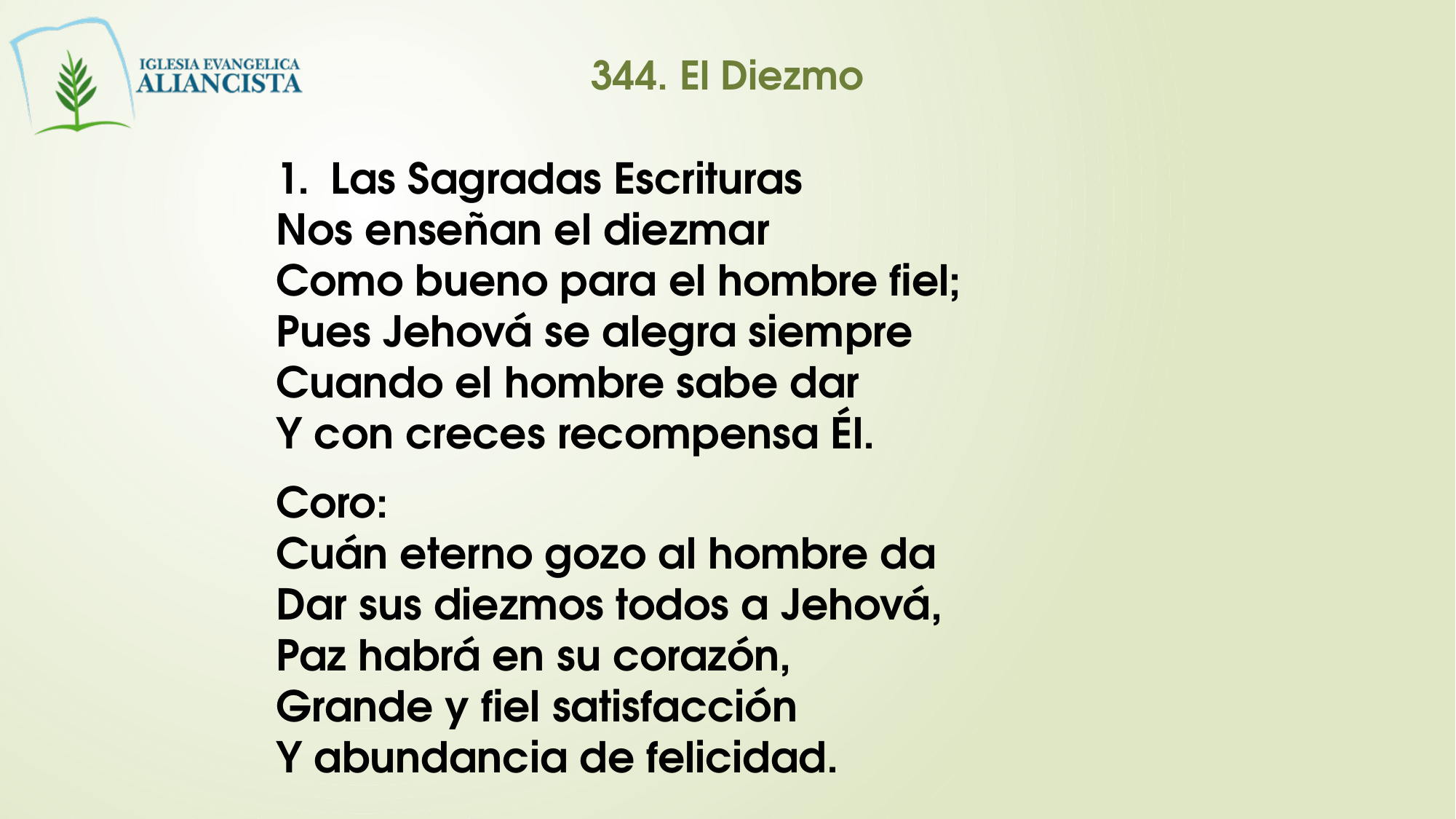

344. El Diezmo
Las Sagradas Escrituras
Nos enseñan el diezmar
Como bueno para el hombre fiel;
Pues Jehová se alegra siempre
Cuando el hombre sabe dar
Y con creces recompensa Él.

Coro:
Cuán eterno gozo al hombre da
Dar sus diezmos todos a Jehová,
Paz habrá en su corazón,
Grande y fiel satisfacción
Y abundancia de felicidad.